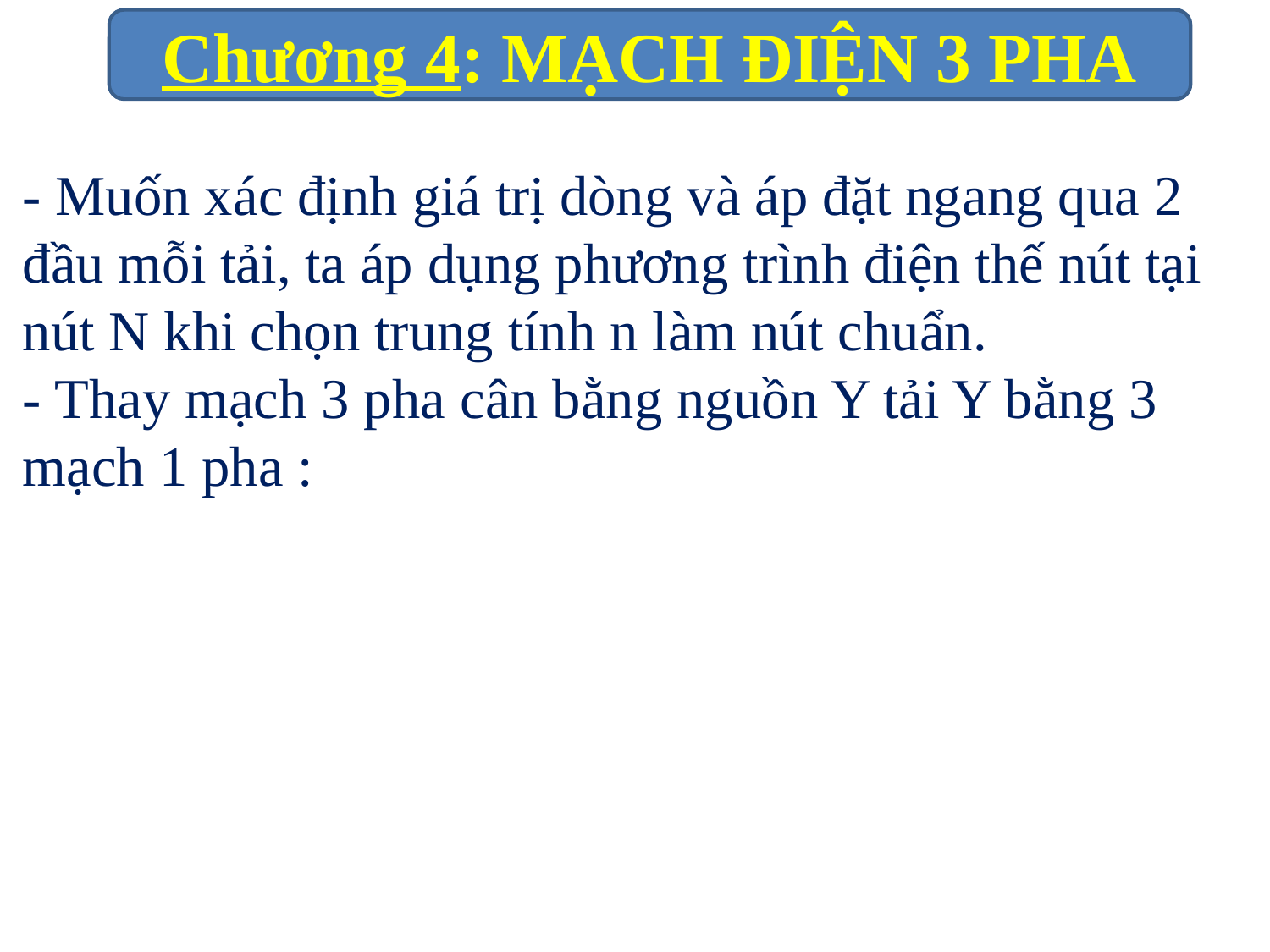

- Muốn xác định giá trị dòng và áp đặt ngang qua 2 đầu mỗi tải, ta áp dụng phương trình điện thế nút tại nút N khi chọn trung tính n làm nút chuẩn.
- Thay mạch 3 pha cân bằng nguồn Y tải Y bằng 3 mạch 1 pha :